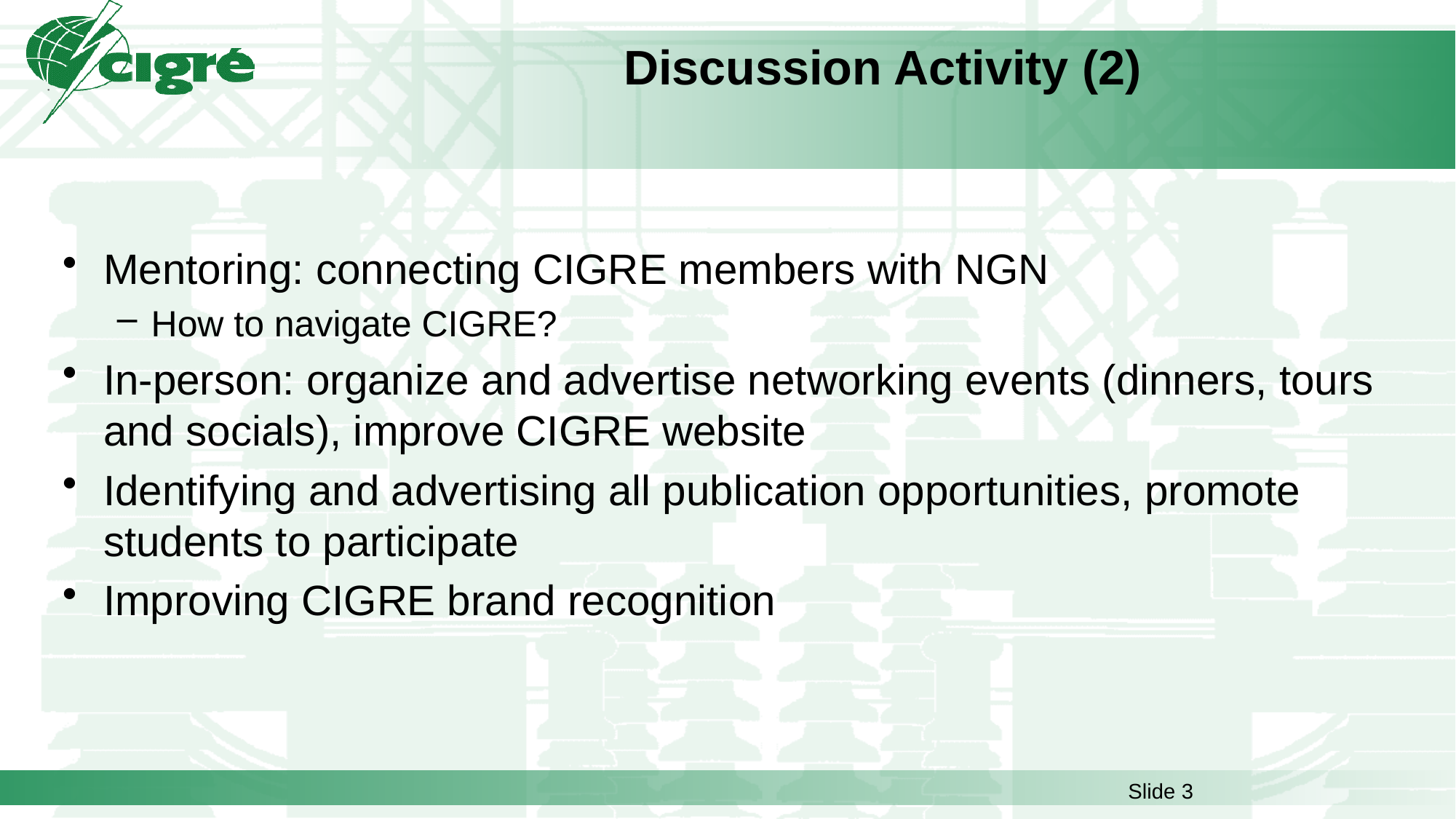

# Discussion Activity (2)
Mentoring: connecting CIGRE members with NGN
How to navigate CIGRE?
In-person: organize and advertise networking events (dinners, tours and socials), improve CIGRE website
Identifying and advertising all publication opportunities, promote students to participate
Improving CIGRE brand recognition
Slide 3